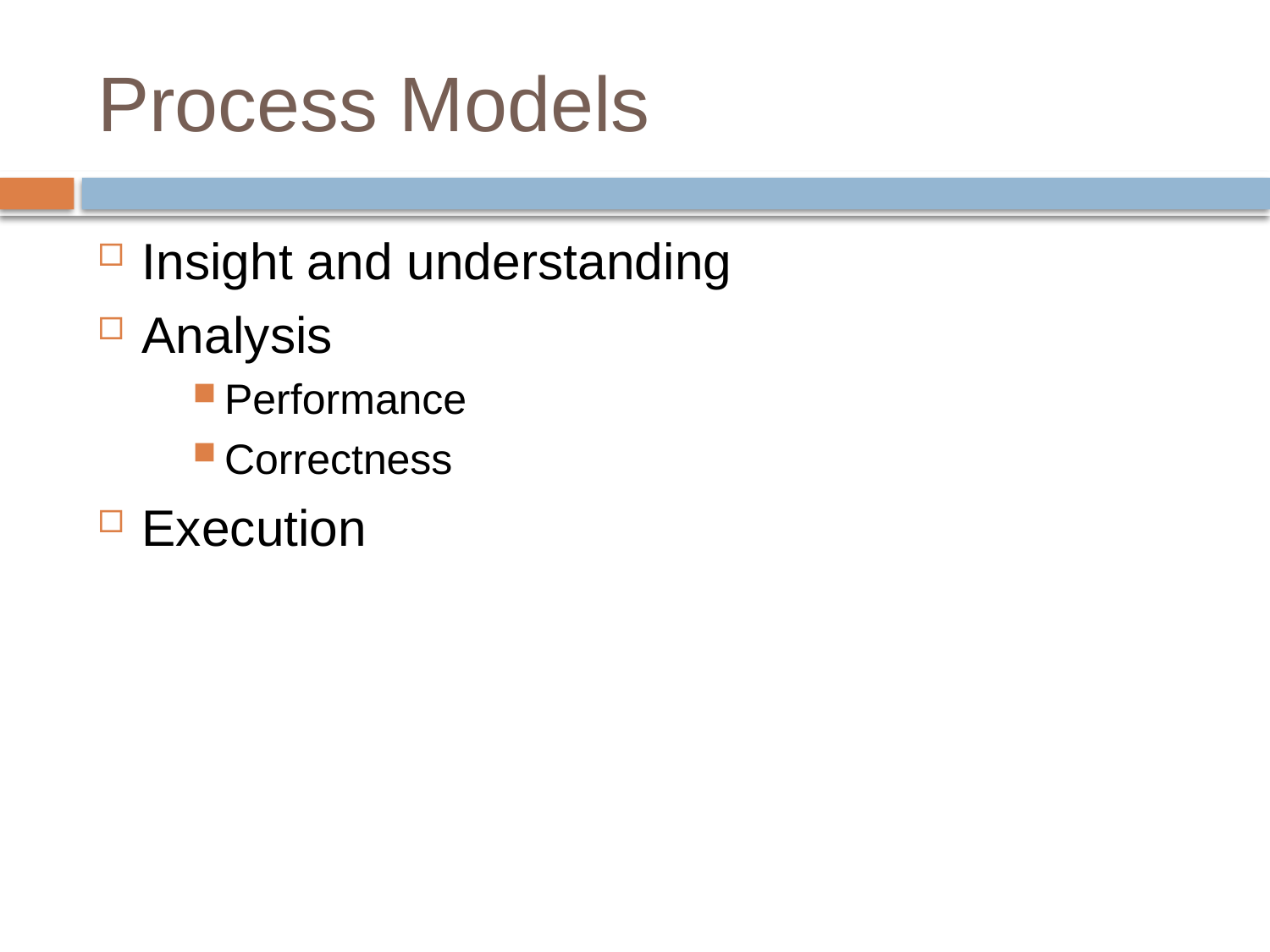

# Process Models
Insight and understanding
Analysis
Performance
Correctness
Execution